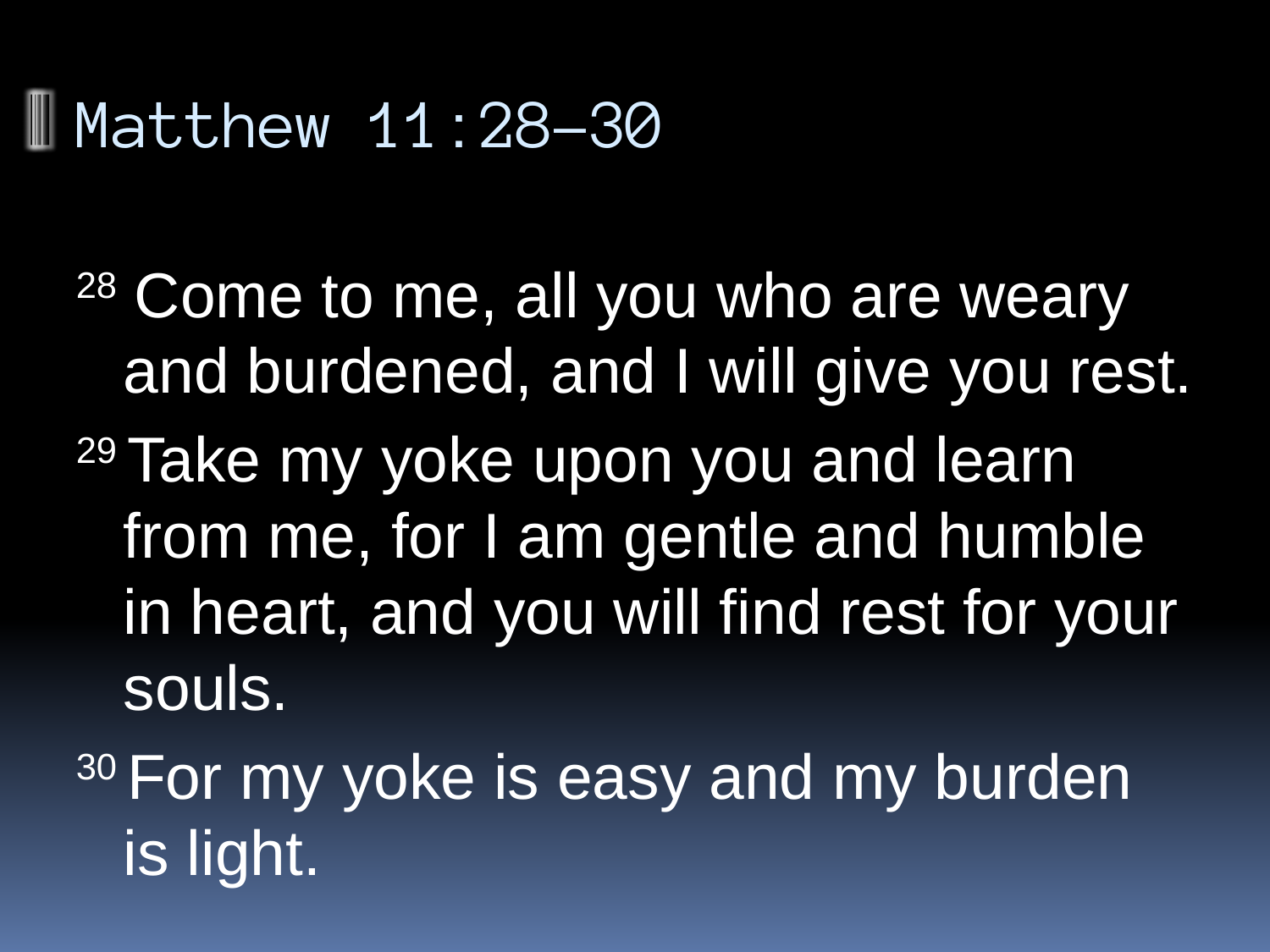

# Matthew 11:28-30
28 Come to me, all you who are weary and burdened, and I will give you rest.
29 Take my yoke upon you and learn from me, for I am gentle and humble in heart, and you will find rest for your souls.
30 For my yoke is easy and my burden is light.